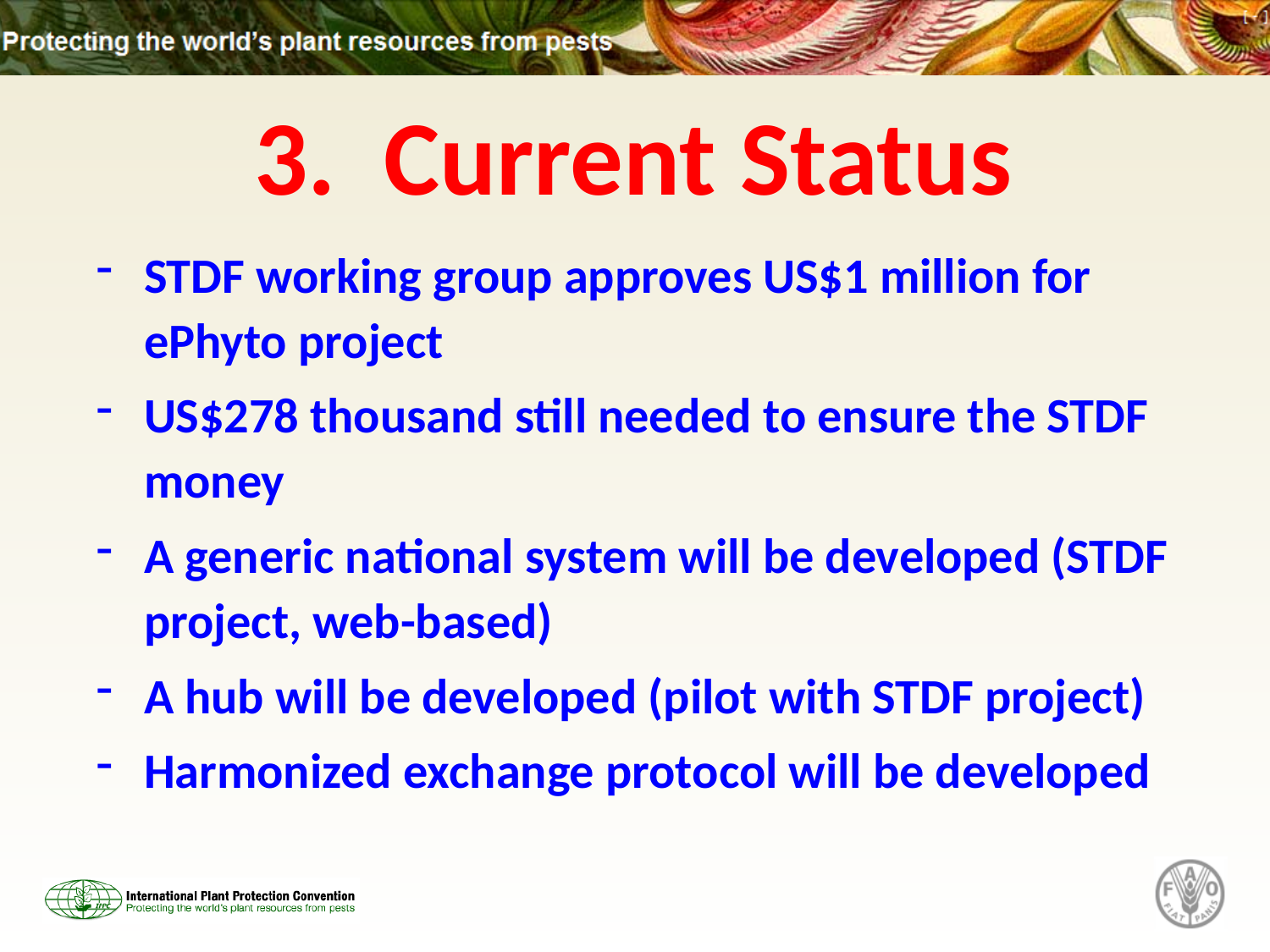

3.  Current Status
STDF working group approves US$1 million for ePhyto project
US$278 thousand still needed to ensure the STDF money
A generic national system will be developed (STDF project, web-based)
A hub will be developed (pilot with STDF project)
Harmonized exchange protocol will be developed